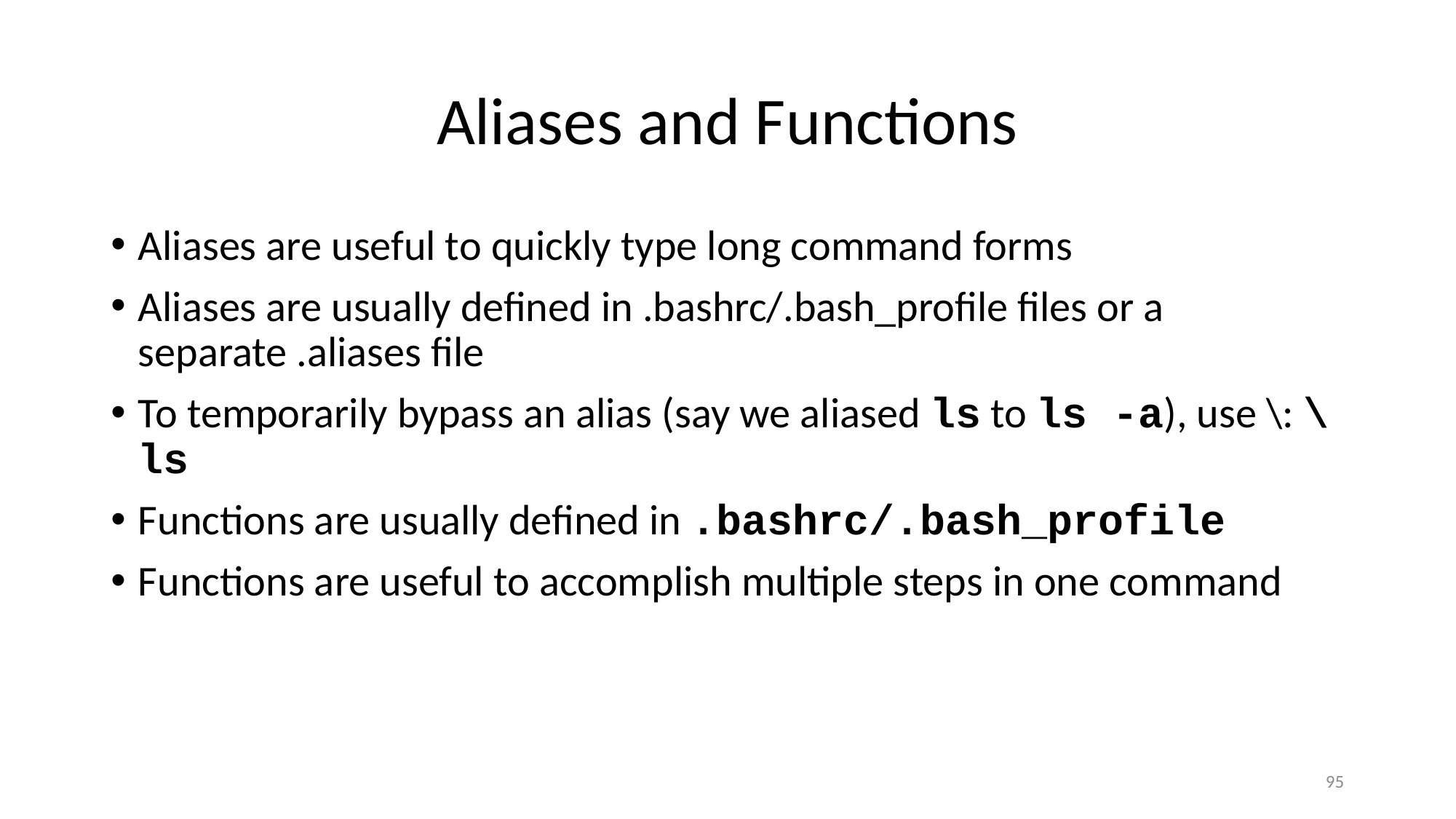

# Aliases and Functions
Aliases are useful to quickly type long command forms
Aliases are usually defined in .bashrc/.bash_profile files or a separate .aliases file
To temporarily bypass an alias (say we aliased ls to ls -a), use \: \ls
Functions are usually defined in .bashrc/.bash_profile
Functions are useful to accomplish multiple steps in one command

95